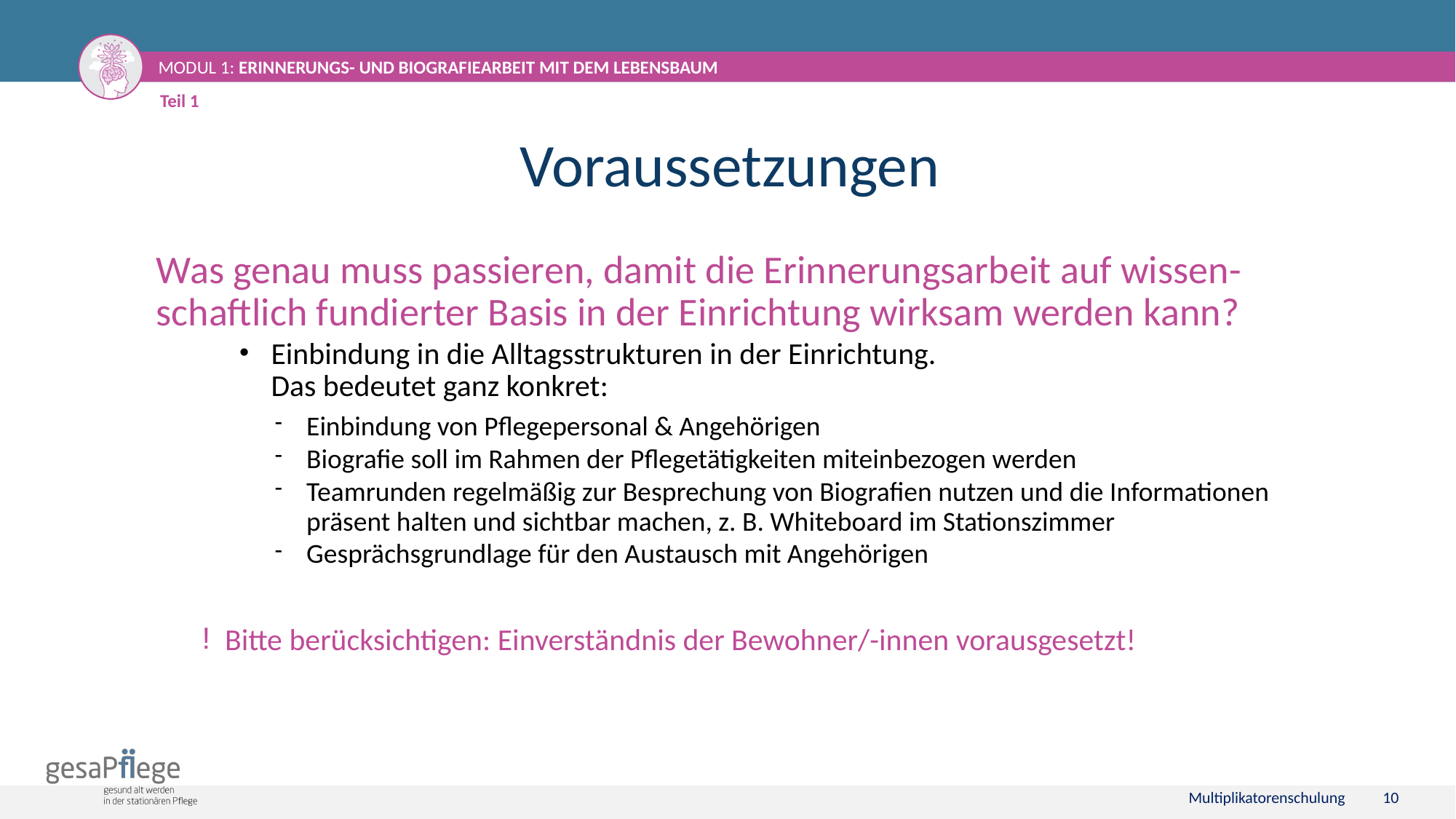

Teil 1
# Voraussetzungen
Was genau muss passieren, damit die Erinnerungsarbeit auf wissen-schaftlich fundierter Basis in der Einrichtung wirksam werden kann?
Einbindung in die Alltagsstrukturen in der Einrichtung.
Das bedeutet ganz konkret:
Einbindung von Pflegepersonal & Angehörigen
Biografie soll im Rahmen der Pflegetätigkeiten miteinbezogen werden
Teamrunden regelmäßig zur Besprechung von Biografien nutzen und die Informationen präsent halten und sichtbar machen, z. B. Whiteboard im Stationszimmer
Gesprächsgrundlage für den Austausch mit Angehörigen

Bitte berücksichtigen: Einverständnis der Bewohner/-innen vorausgesetzt!

Multiplikatorenschulung
10